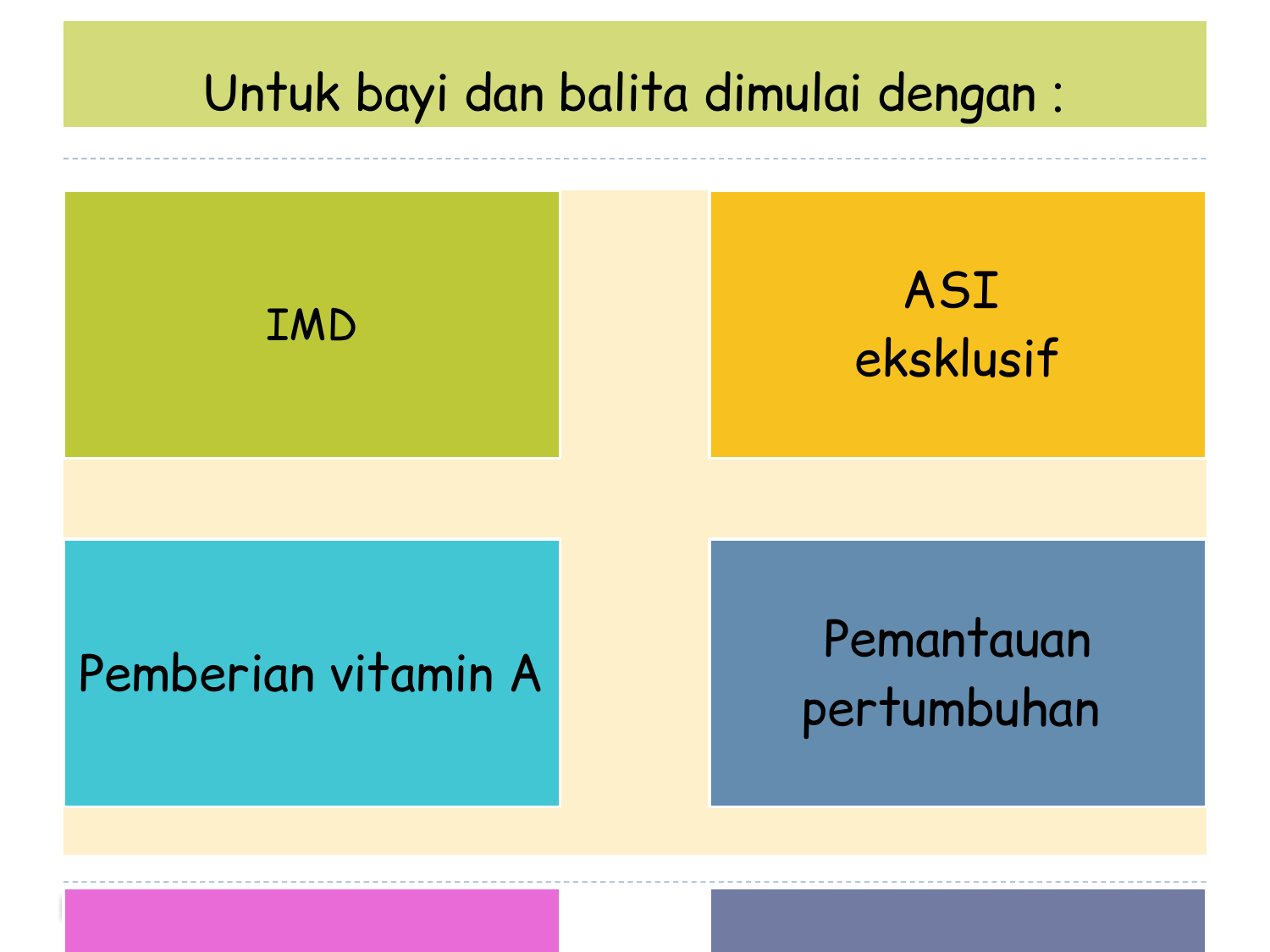

# Untuk bayi dan balita dimulai dengan :
IMD
ASI
eksklusif
Pemberian vitamin A
Pemantauan pertumbuhan
Pemberian
21